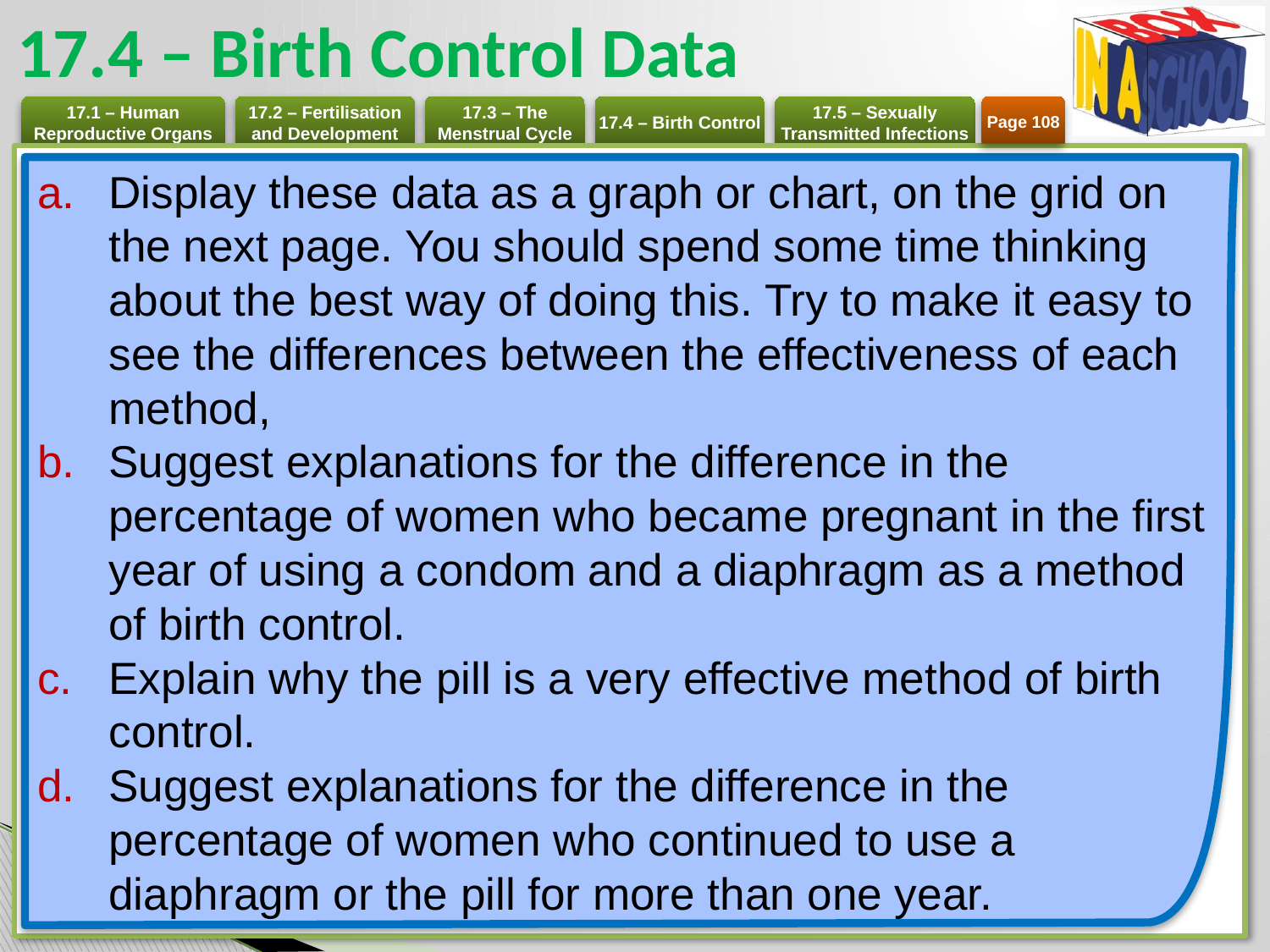

# 17.4 – Birth Control Data
Page 108
Display these data as a graph or chart, on the grid on the next page. You should spend some time thinking about the best way of doing this. Try to make it easy to see the differences between the effectiveness of each method,
Suggest explanations for the difference in the percentage of women who became pregnant in the first year of using a condom and a diaphragm as a method of birth control.
Explain why the pill is a very effective method of birth control.
Suggest explanations for the difference in the percentage of women who continued to use a
diaphragm or the pill for more than one year.